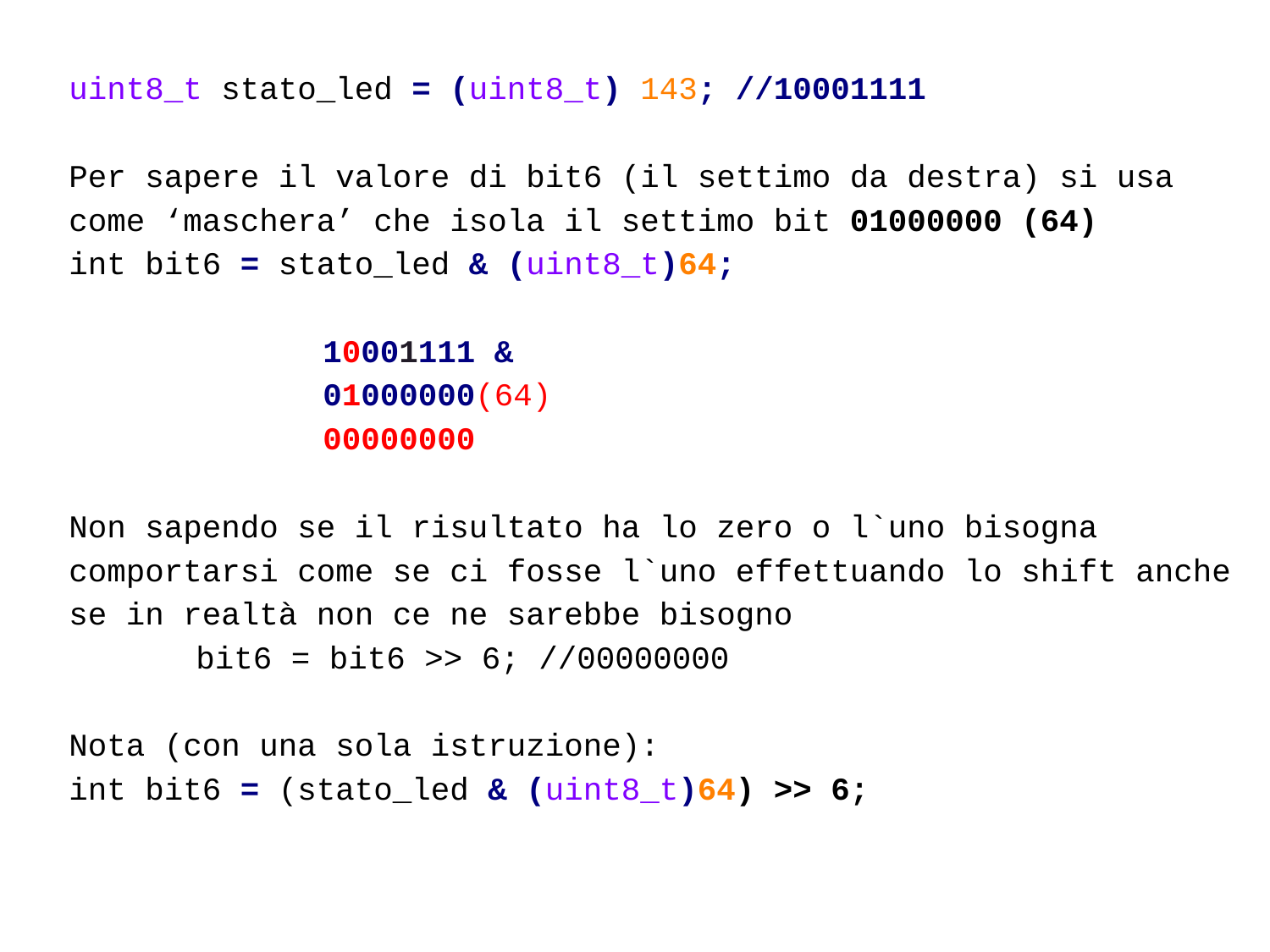

uint8_t stato_led = (uint8_t) 143; //10001111

Per sapere il valore di bit6 (il settimo da destra) si usa come ‘maschera’ che isola il settimo bit 01000000 (64)
int bit6 = stato_led & (uint8_t)64;

		10001111 &
		01000000(64)
            	00000000

Non sapendo se il risultato ha lo zero o l`uno bisogna comportarsi come se ci fosse l`uno effettuando lo shift anche se in realtà non ce ne sarebbe bisogno
	bit6 = bit6 >> 6; //00000000

Nota (con una sola istruzione):
int bit6 = (stato_led & (uint8_t)64) >> 6;